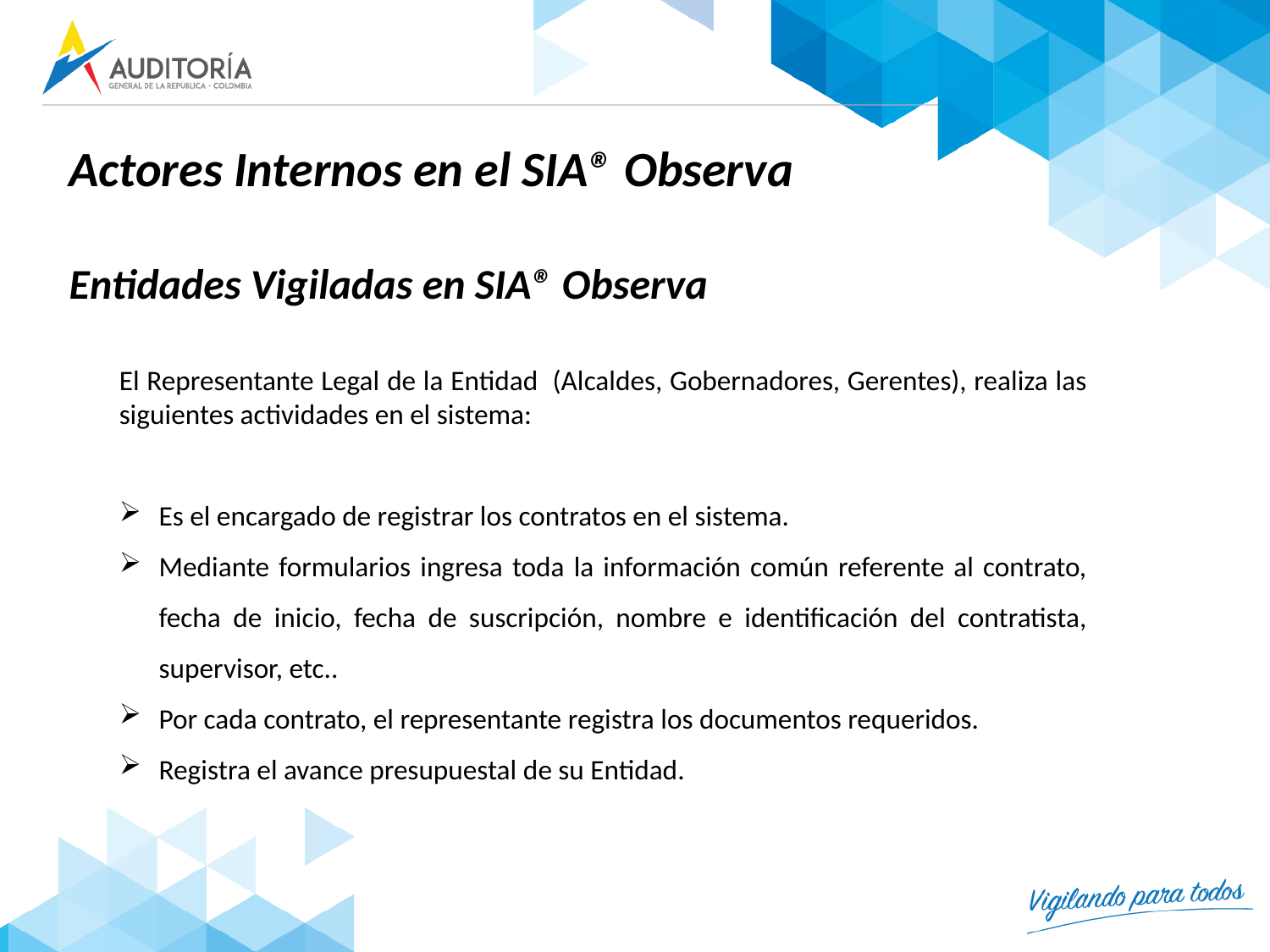

Actores Internos en el SIA® Observa
Entidades Vigiladas en SIA® Observa
El Representante Legal de la Entidad  (Alcaldes, Gobernadores, Gerentes), realiza las siguientes actividades en el sistema:

Es el encargado de registrar los contratos en el sistema.
Mediante formularios ingresa toda la información común referente al contrato, fecha de inicio, fecha de suscripción, nombre e identificación del contratista, supervisor, etc..
Por cada contrato, el representante registra los documentos requeridos.
Registra el avance presupuestal de su Entidad.